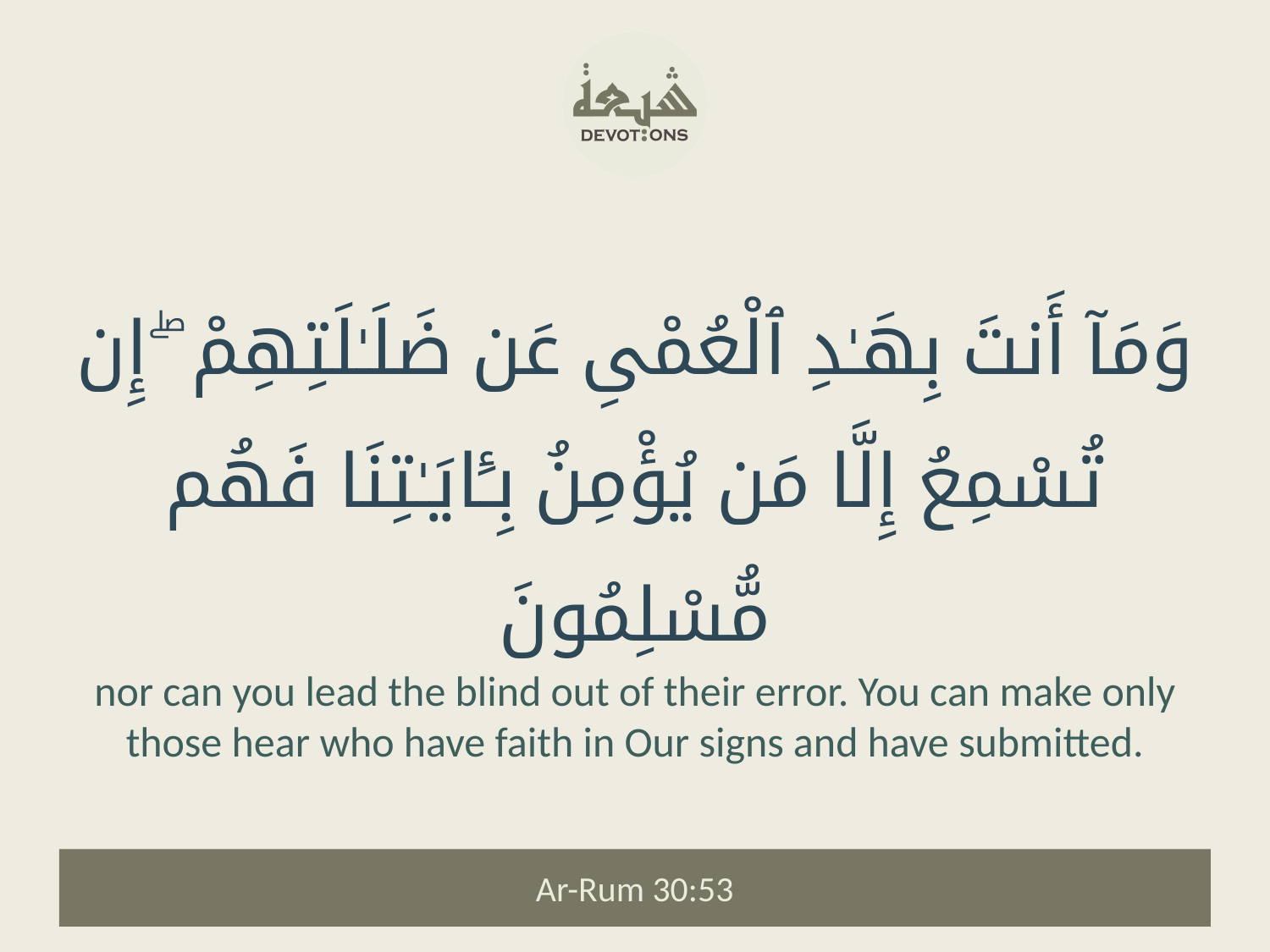

وَمَآ أَنتَ بِهَـٰدِ ٱلْعُمْىِ عَن ضَلَـٰلَتِهِمْ ۖ إِن تُسْمِعُ إِلَّا مَن يُؤْمِنُ بِـَٔايَـٰتِنَا فَهُم مُّسْلِمُونَ
nor can you lead the blind out of their error. You can make only those hear who have faith in Our signs and have submitted.
Ar-Rum 30:53